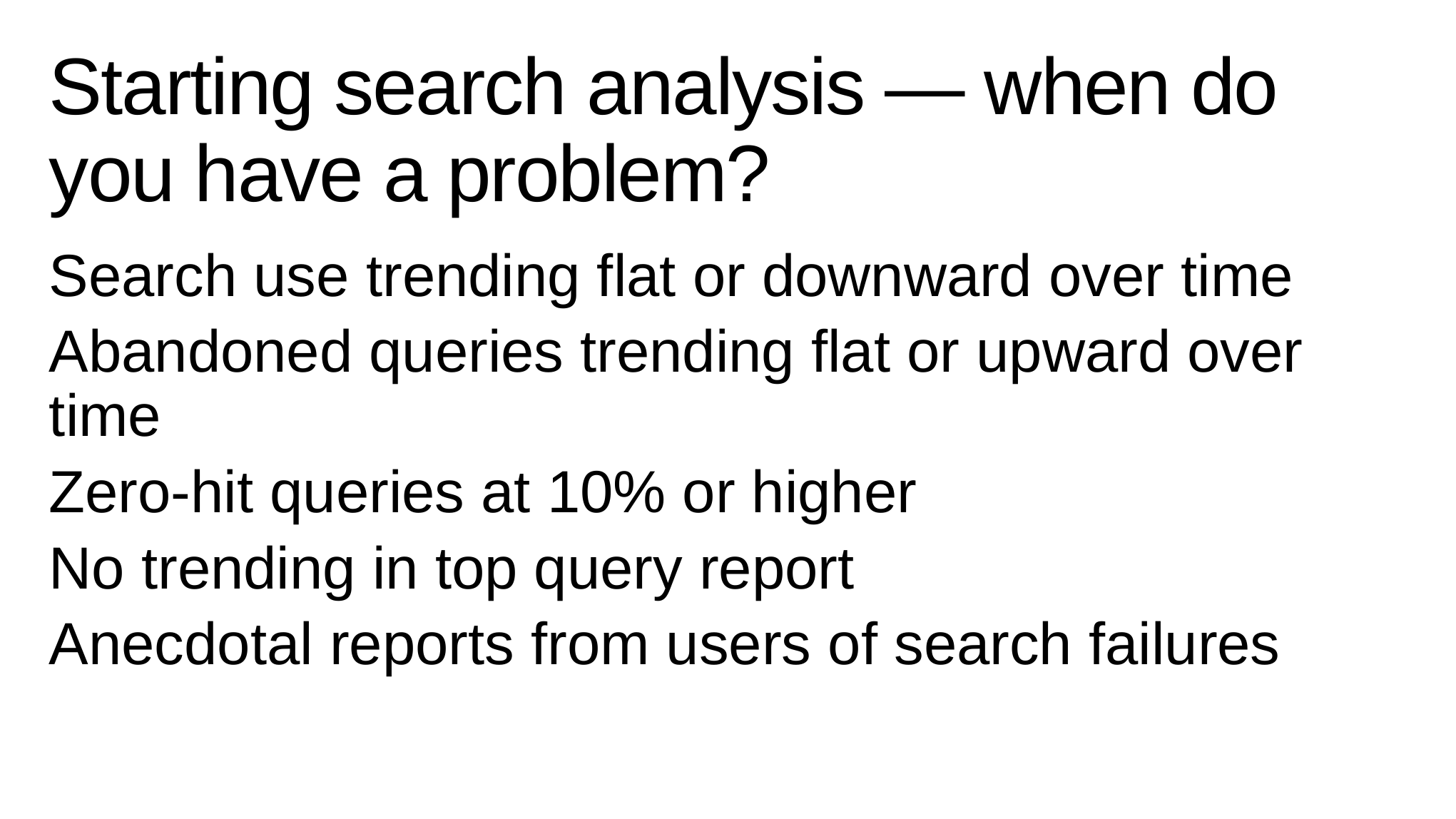

# Starting search analysis — when do you have a problem?
Search use trending flat or downward over time
Abandoned queries trending flat or upward over time
Zero-hit queries at 10% or higher
No trending in top query report
Anecdotal reports from users of search failures